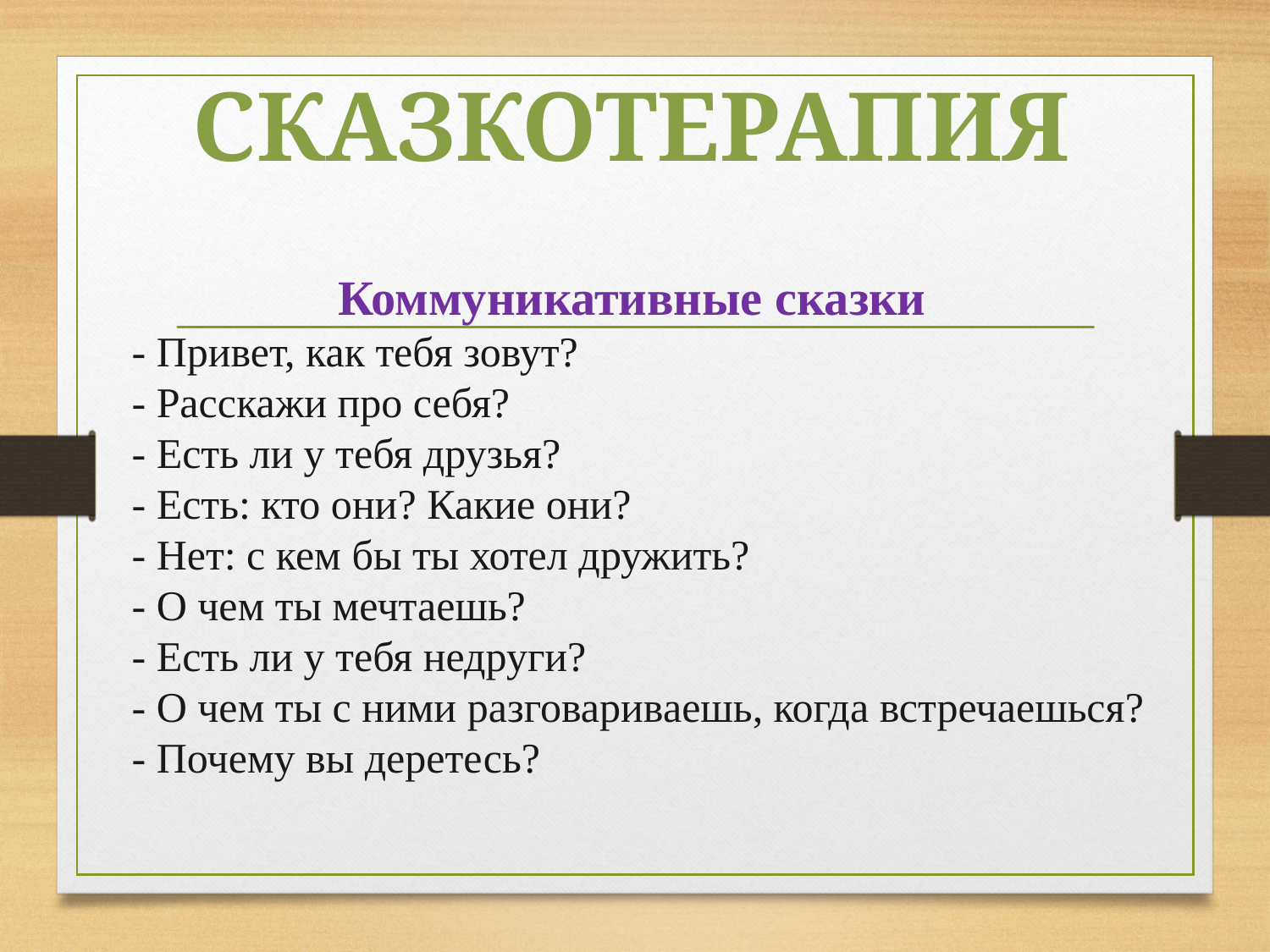

сказкотерапия
Коммуникативные сказки
- Привет, как тебя зовут?
- Расскажи про себя?
- Есть ли у тебя друзья?
- Есть: кто они? Какие они?
- Нет: с кем бы ты хотел дружить?
- О чем ты мечтаешь?
- Есть ли у тебя недруги?
- О чем ты с ними разговариваешь, когда встречаешься?
- Почему вы деретесь?